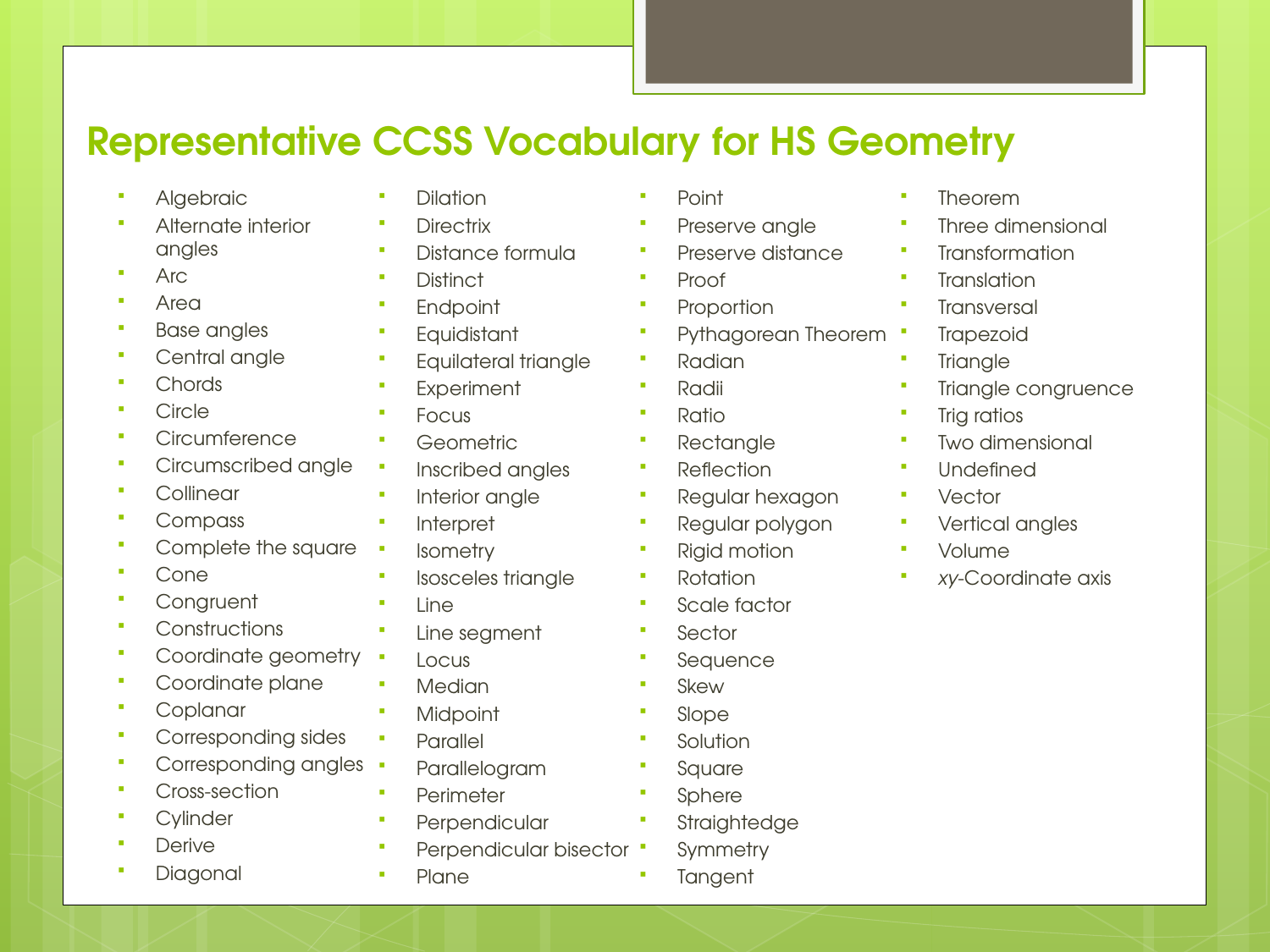

# Representative CCSS Vocabulary for HS Geometry
Algebraic
Alternate interior angles
Arc
Area
Base angles
Central angle
Chords
Circle
Circumference
Circumscribed angle
Collinear
Compass
Complete the square
Cone
Congruent
Constructions
Coordinate geometry
Coordinate plane
Coplanar
Corresponding sides
Corresponding angles
Cross-section
Cylinder
Derive
Diagonal
Dilation
Directrix
Distance formula
Distinct
Endpoint
Equidistant
Equilateral triangle
Experiment
Focus
Geometric
Inscribed angles
Interior angle
Interpret
Isometry
Isosceles triangle
Line
Line segment
Locus
Median
Midpoint
Parallel
Parallelogram
Perimeter
Perpendicular
Perpendicular bisector
Plane
Point
Preserve angle
Preserve distance
Proof
Proportion
Pythagorean Theorem
Radian
Radii
Ratio
Rectangle
Reflection
Regular hexagon
Regular polygon
Rigid motion
Rotation
Scale factor
Sector
Sequence
Skew
Slope
Solution
Square
Sphere
Straightedge
Symmetry
Tangent
Theorem
Three dimensional
Transformation
Translation
Transversal
Trapezoid
Triangle
Triangle congruence
Trig ratios
Two dimensional
Undefined
Vector
Vertical angles
Volume
xy-Coordinate axis